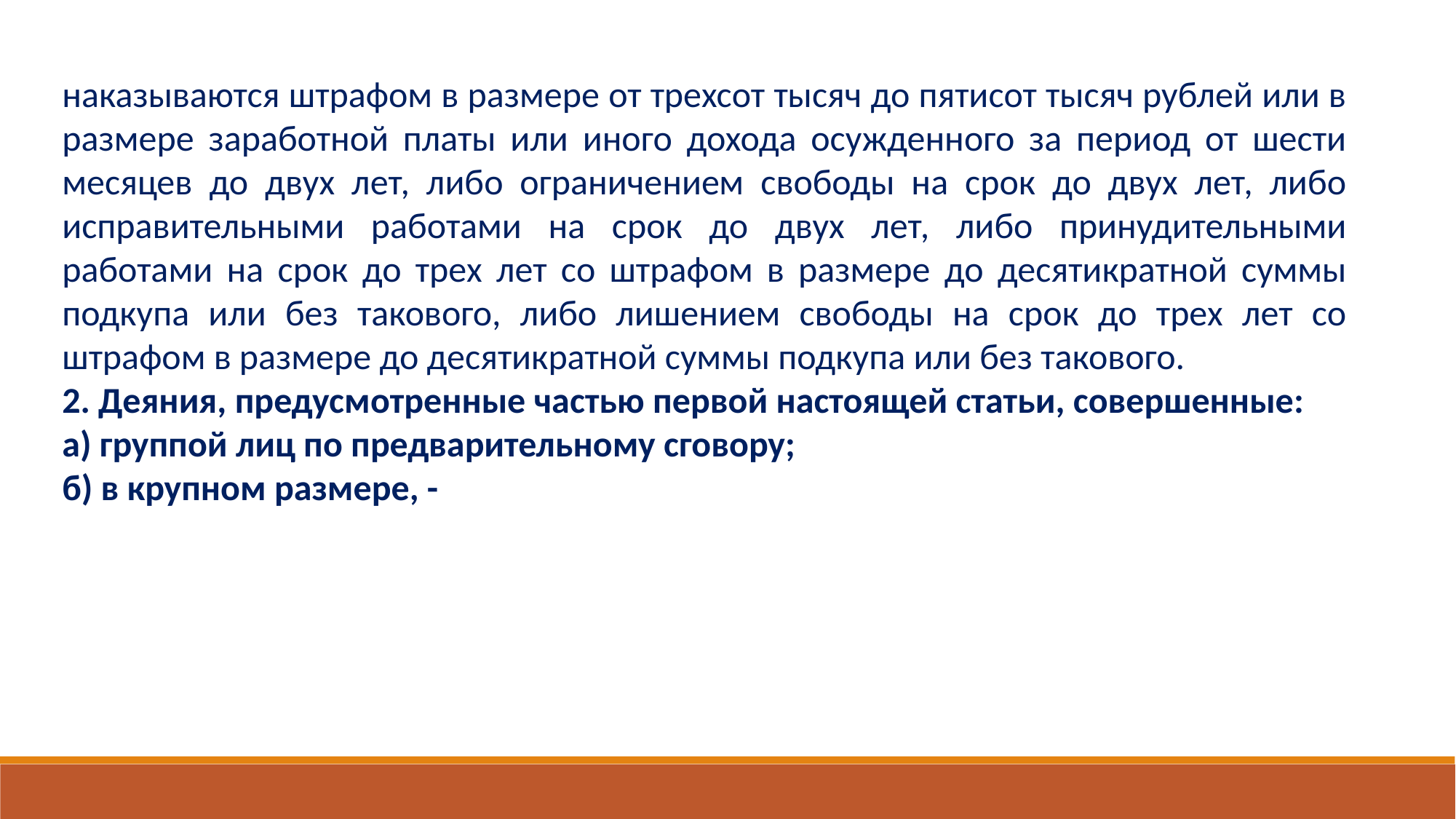

наказываются штрафом в размере от трехсот тысяч до пятисот тысяч рублей или в размере заработной платы или иного дохода осужденного за период от шести месяцев до двух лет, либо ограничением свободы на срок до двух лет, либо исправительными работами на срок до двух лет, либо принудительными работами на срок до трех лет со штрафом в размере до десятикратной суммы подкупа или без такового, либо лишением свободы на срок до трех лет со штрафом в размере до десятикратной суммы подкупа или без такового.
2. Деяния, предусмотренные частью первой настоящей статьи, совершенные:
а) группой лиц по предварительному сговору;
б) в крупном размере, -